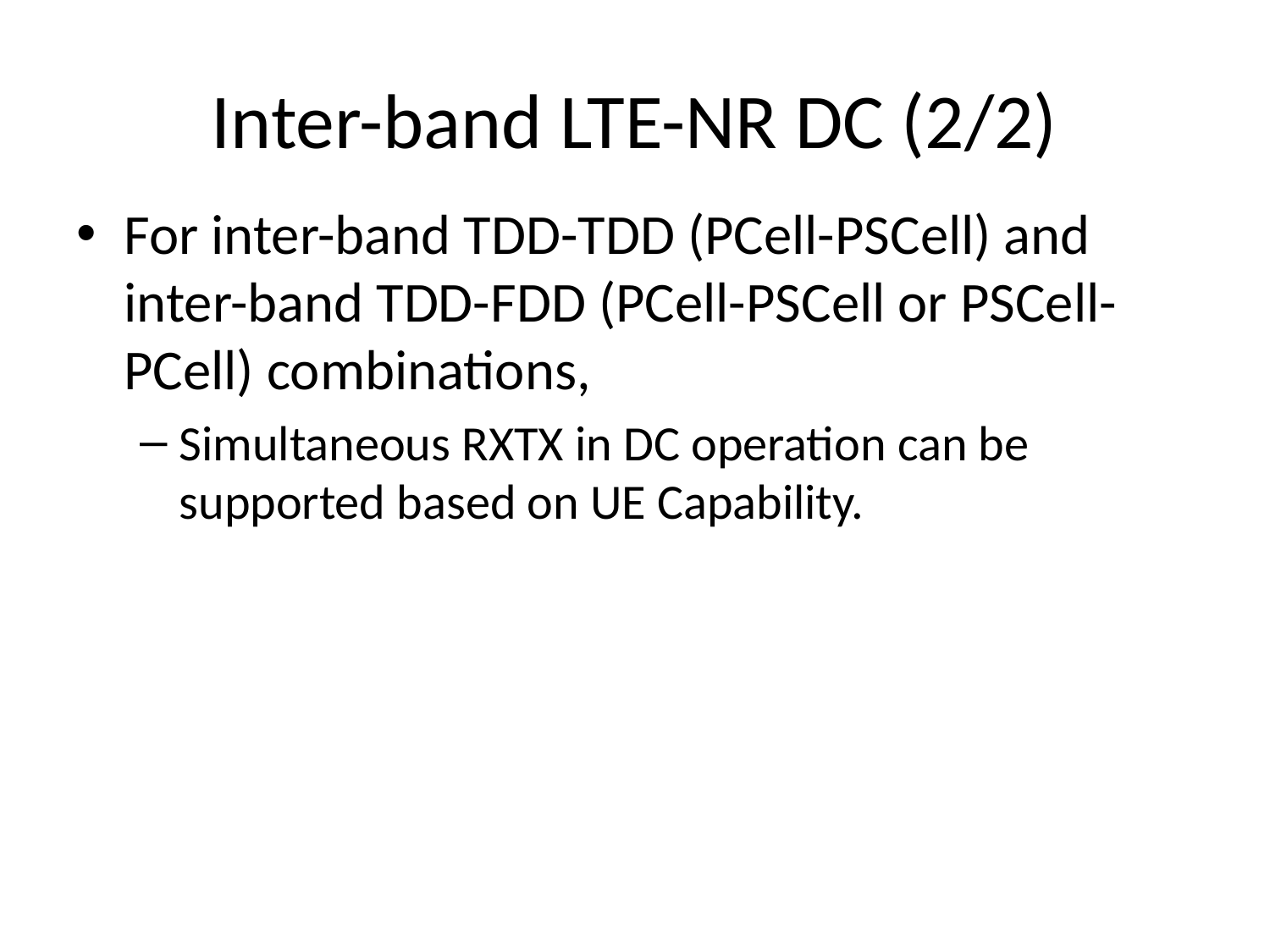

# Inter-band LTE-NR DC (2/2)
For inter-band TDD-TDD (PCell-PSCell) and inter-band TDD-FDD (PCell-PSCell or PSCell-PCell) combinations,
Simultaneous RXTX in DC operation can be supported based on UE Capability.